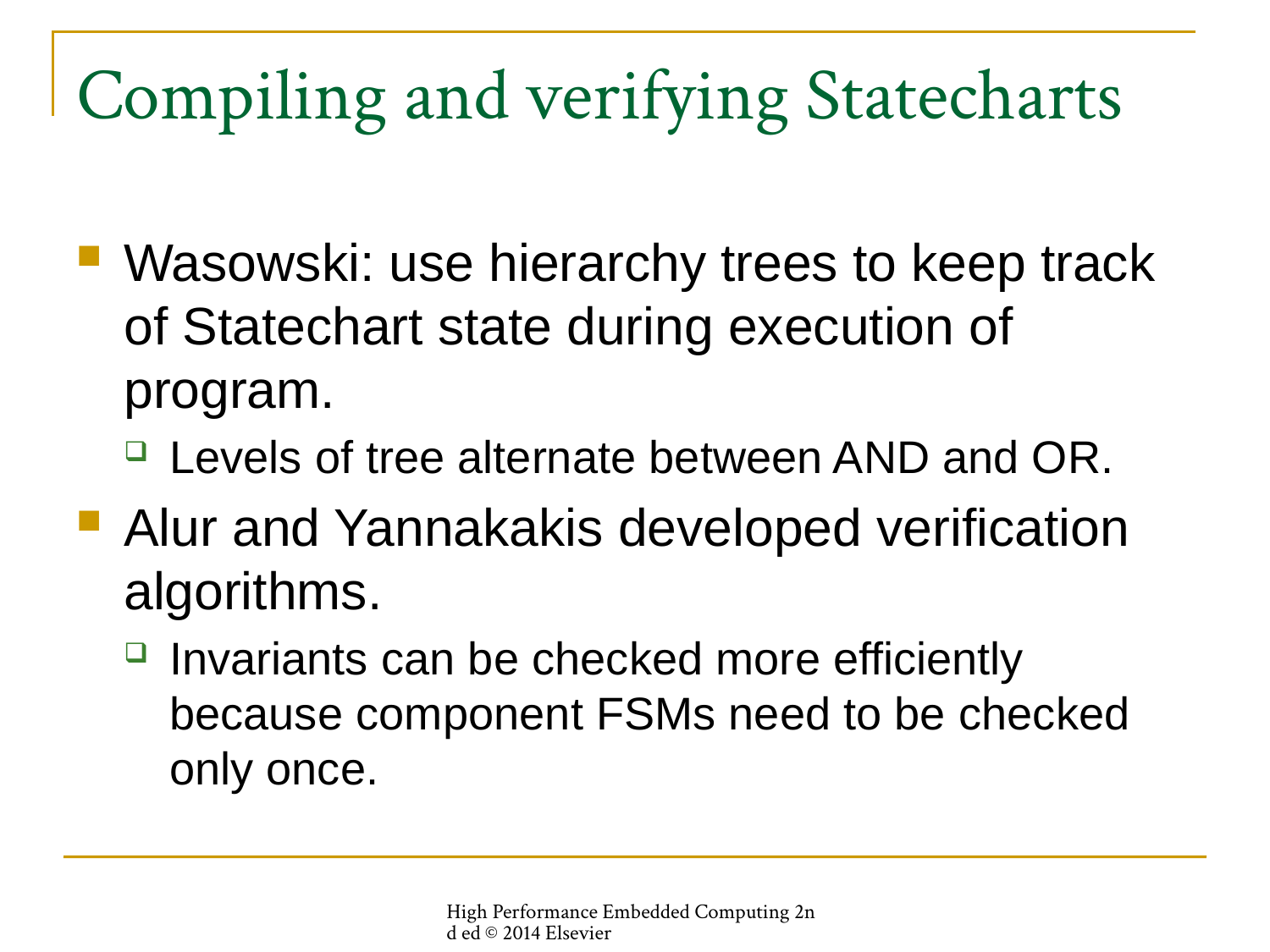

# Compiling and verifying Statecharts
Wasowski: use hierarchy trees to keep track of Statechart state during execution of program.
Levels of tree alternate between AND and OR.
Alur and Yannakakis developed verification algorithms.
Invariants can be checked more efficiently because component FSMs need to be checked only once.
High Performance Embedded Computing 2nd ed © 2014 Elsevier